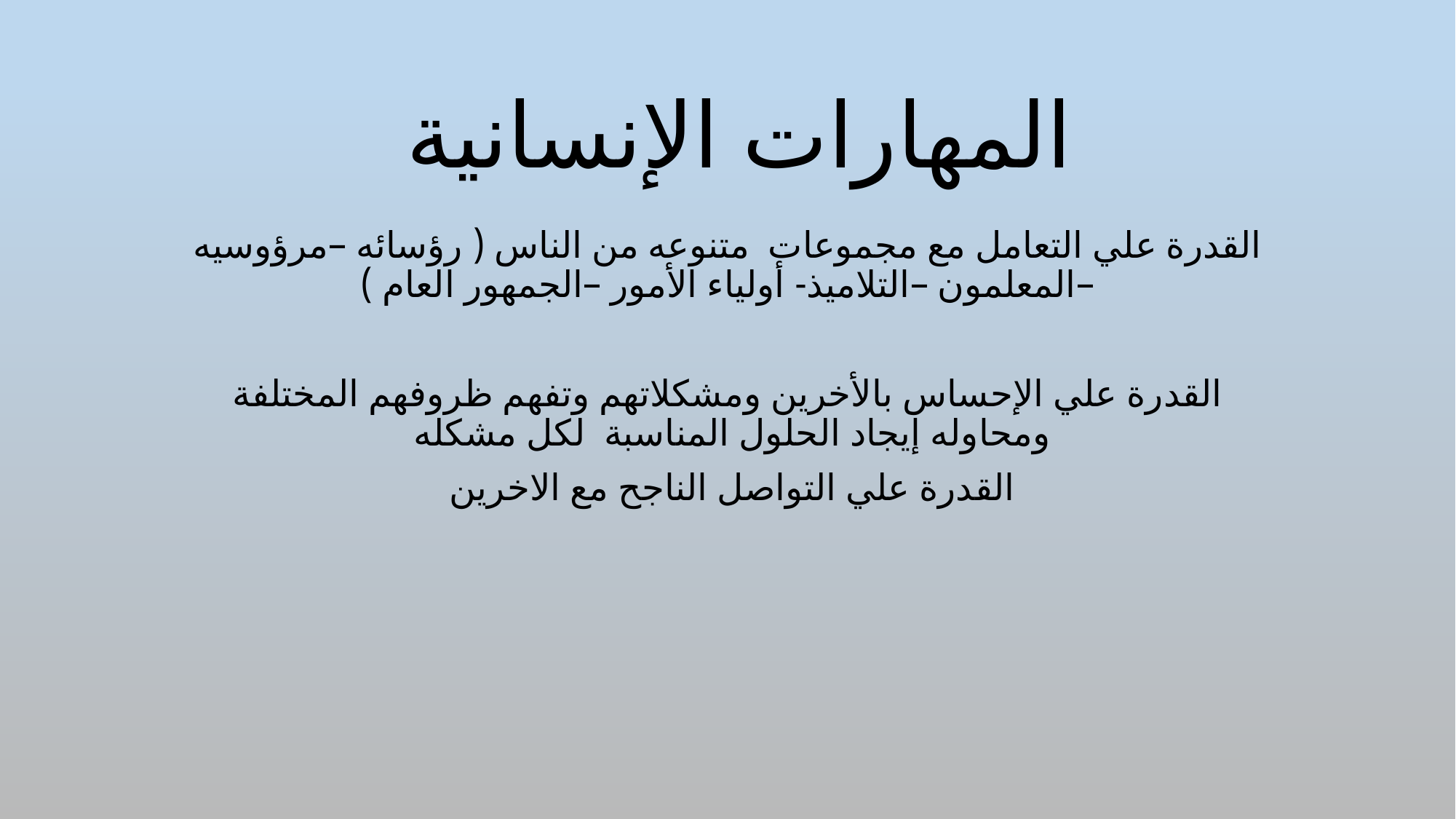

# المهارات الإنسانية
القدرة علي التعامل مع مجموعات  متنوعه من الناس ( رؤسائه –مرؤوسيه –المعلمون –التلاميذ- أولياء الأمور –الجمهور العام )

القدرة علي الإحساس بالأخرين ومشكلاتهم وتفهم ظروفهم المختلفة ومحاوله إيجاد الحلول المناسبة  لكل مشكله
القدرة علي التواصل الناجح مع الاخرين